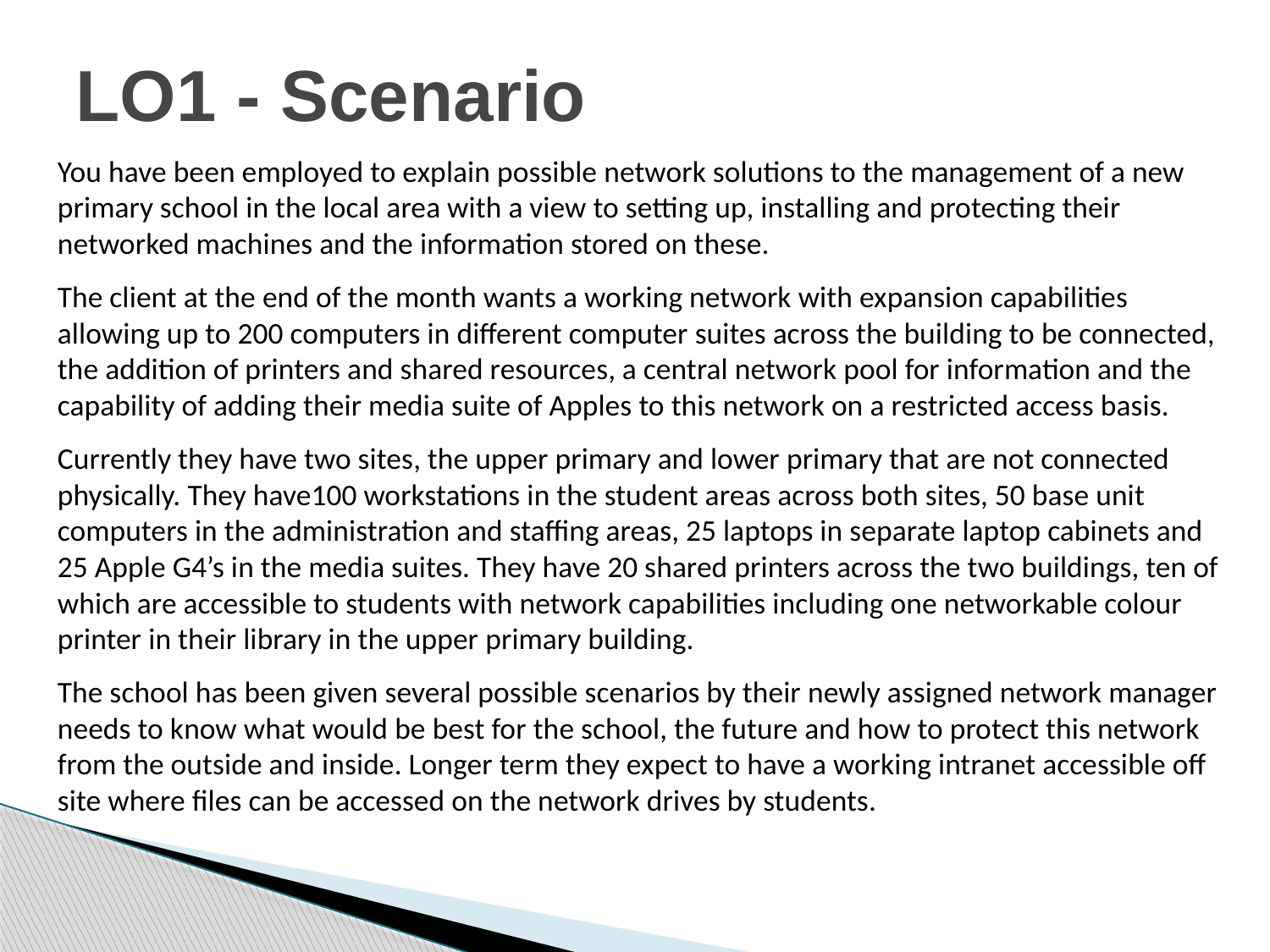

# LO1 - Scenario
You have been employed to explain possible network solutions to the management of a new primary school in the local area with a view to setting up, installing and protecting their networked machines and the information stored on these.
The client at the end of the month wants a working network with expansion capabilities allowing up to 200 computers in different computer suites across the building to be connected, the addition of printers and shared resources, a central network pool for information and the capability of adding their media suite of Apples to this network on a restricted access basis.
Currently they have two sites, the upper primary and lower primary that are not connected physically. They have100 workstations in the student areas across both sites, 50 base unit computers in the administration and staffing areas, 25 laptops in separate laptop cabinets and 25 Apple G4’s in the media suites. They have 20 shared printers across the two buildings, ten of which are accessible to students with network capabilities including one networkable colour printer in their library in the upper primary building.
The school has been given several possible scenarios by their newly assigned network manager needs to know what would be best for the school, the future and how to protect this network from the outside and inside. Longer term they expect to have a working intranet accessible off site where files can be accessed on the network drives by students.